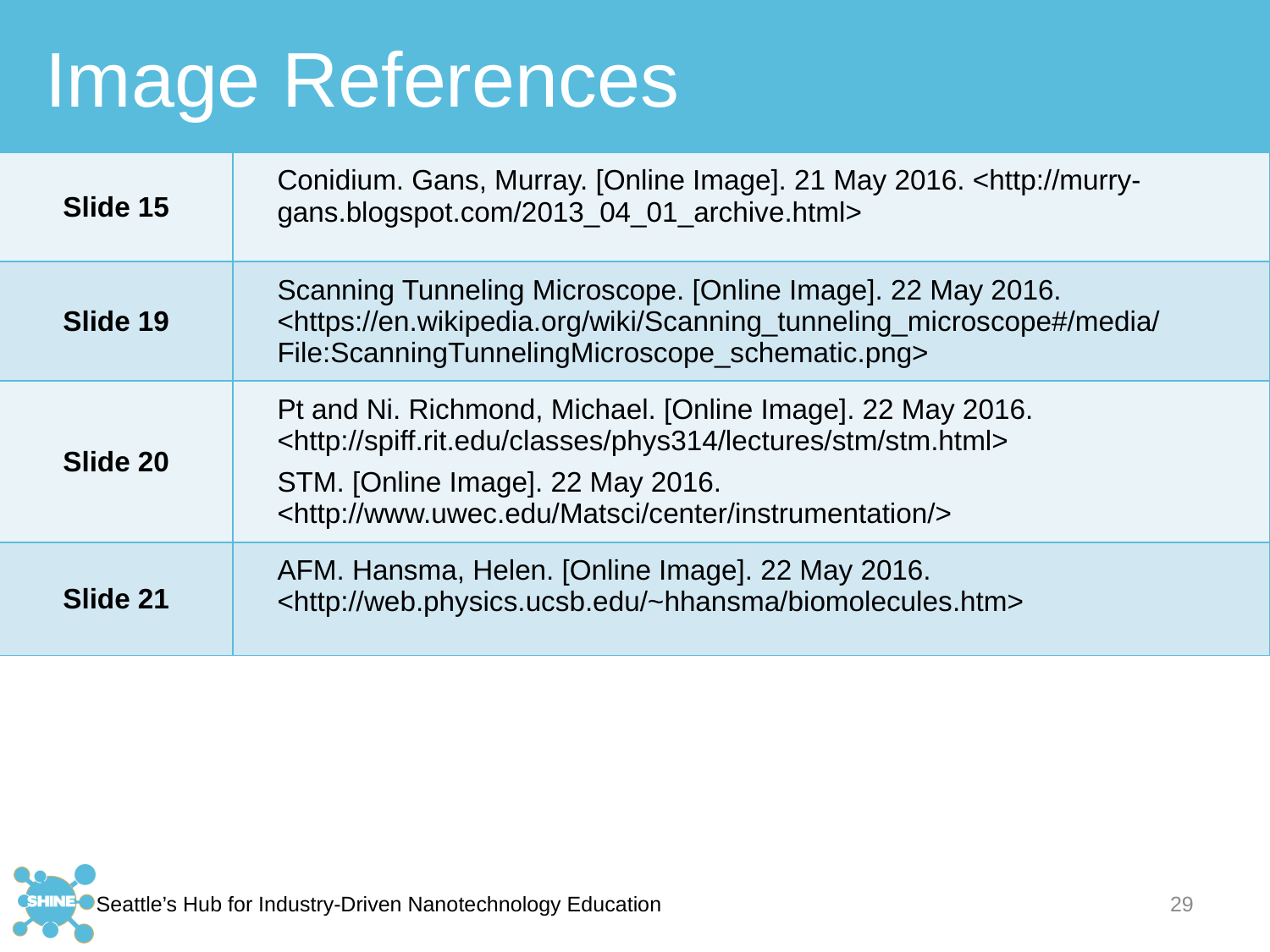

# Image References
| Slide 15 | Conidium. Gans, Murray. [Online Image]. 21 May 2016. <http://murry-gans.blogspot.com/2013\_04\_01\_archive.html> |
| --- | --- |
| Slide 19 | Scanning Tunneling Microscope. [Online Image]. 22 May 2016. <https://en.wikipedia.org/wiki/Scanning\_tunneling\_microscope#/media/File:ScanningTunnelingMicroscope\_schematic.png> |
| Slide 20 | Pt and Ni. Richmond, Michael. [Online Image]. 22 May 2016. <http://spiff.rit.edu/classes/phys314/lectures/stm/stm.html> STM. [Online Image]. 22 May 2016. <http://www.uwec.edu/Matsci/center/instrumentation/> |
| Slide 21 | AFM. Hansma, Helen. [Online Image]. 22 May 2016. <http://web.physics.ucsb.edu/~hhansma/biomolecules.htm> |
29